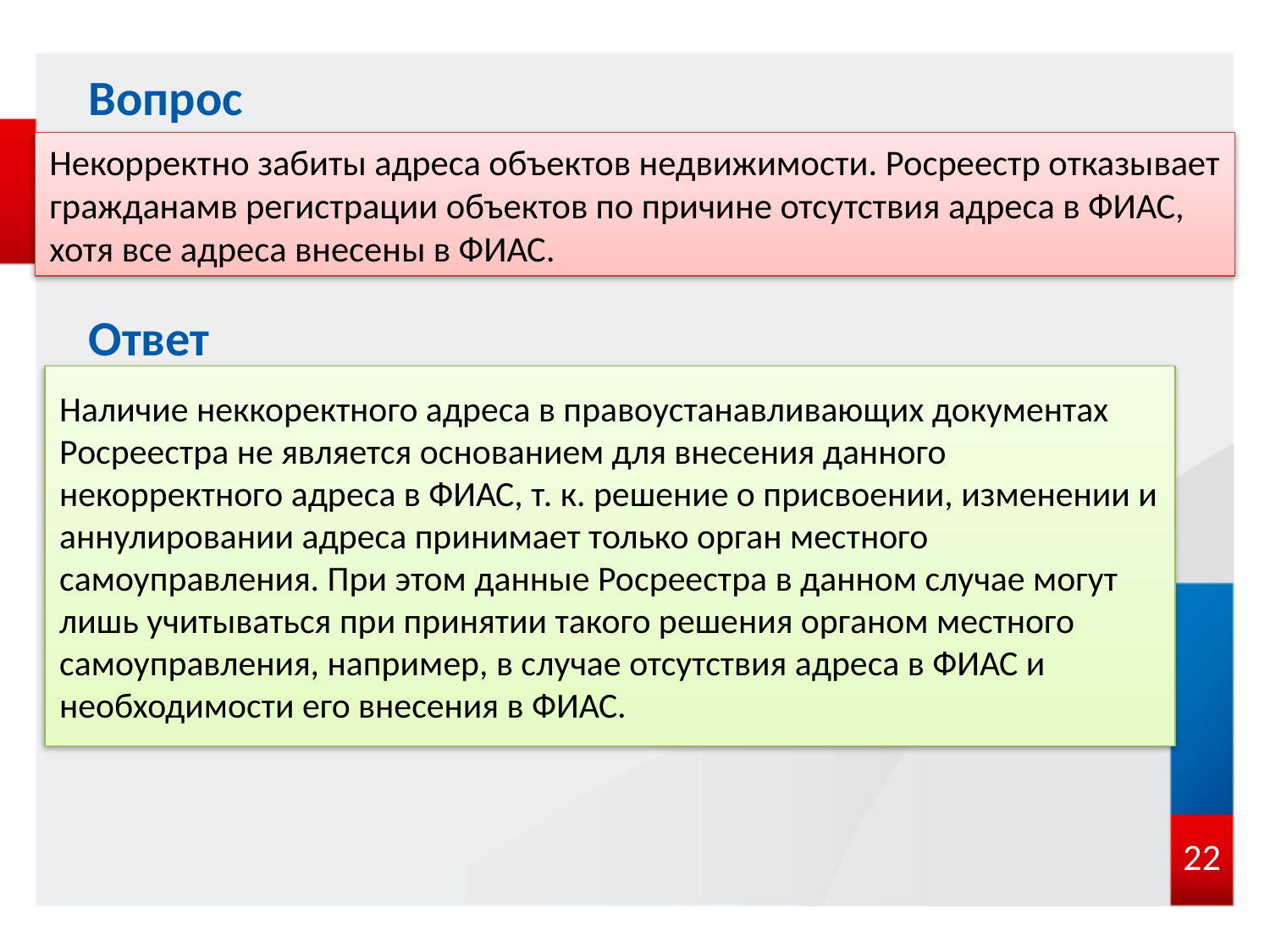

Вопрос
Некорректно забиты адреса объектов недвижимости. Росреестр отказывает гражданамв регистрации объектов по причине отсутствия адреса в ФИАС, хотя все адреса внесены в ФИАС.
Ответ
Наличие неккоректного адреса в правоустанавливающих документах Росреестра не является основанием для внесения данного некорректного адреса в ФИАС, т. к. решение о присвоении, изменении и аннулировании адреса принимает только орган местного самоуправления. При этом данные Росреестра в данном случае могут лишь учитываться при принятии такого решения органом местного самоуправления, например, в случае отсутствия адреса в ФИАС и необходимости его внесения в ФИАС.
22